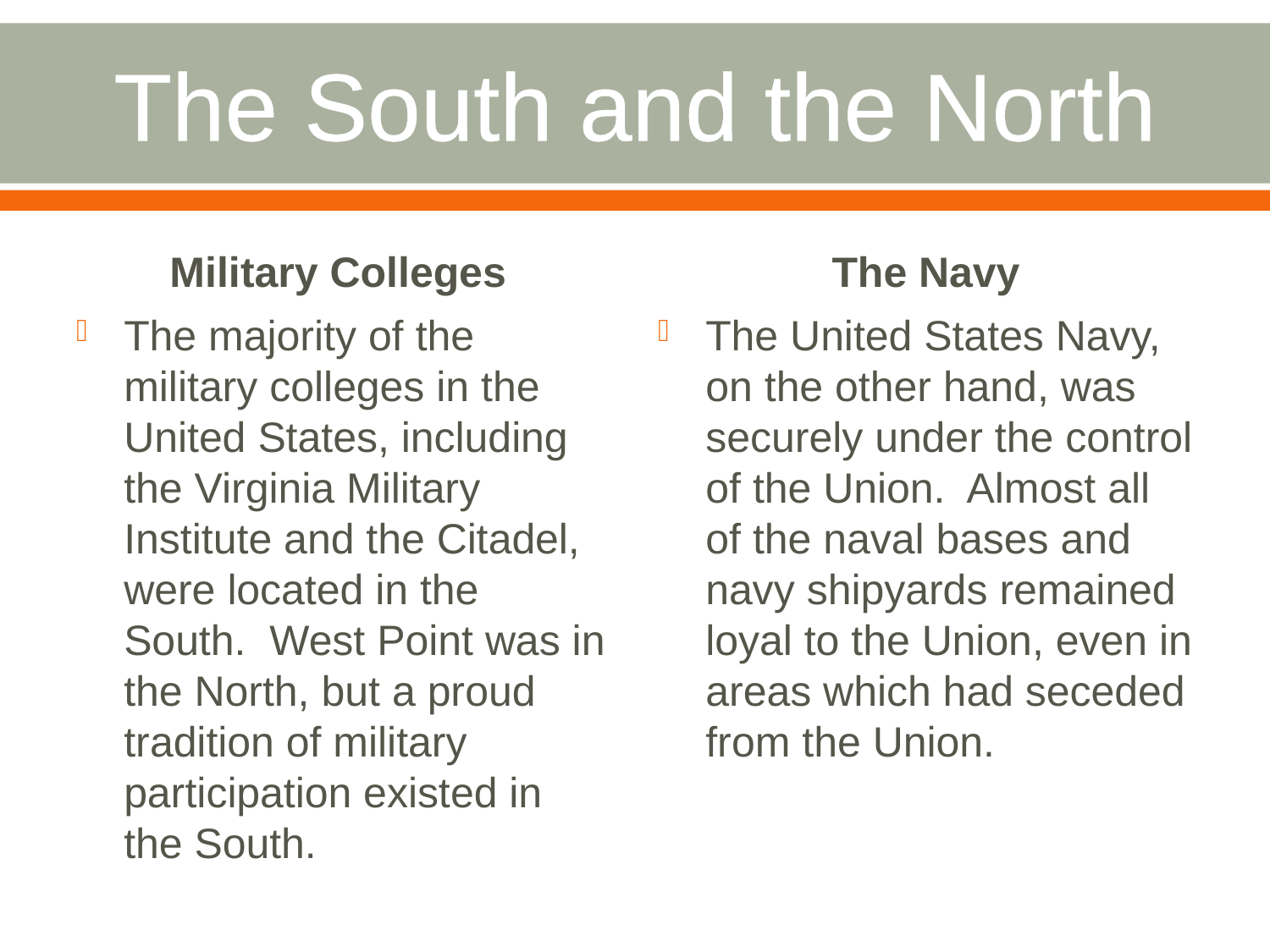

# The South and the North
Military Colleges
The Navy
The majority of the military colleges in the United States, including the Virginia Military Institute and the Citadel, were located in the South.  West Point was in the North, but a proud tradition of military participation existed in the South.
The United States Navy, on the other hand, was securely under the control of the Union.  Almost all of the naval bases and navy shipyards remained loyal to the Union, even in areas which had seceded from the Union.